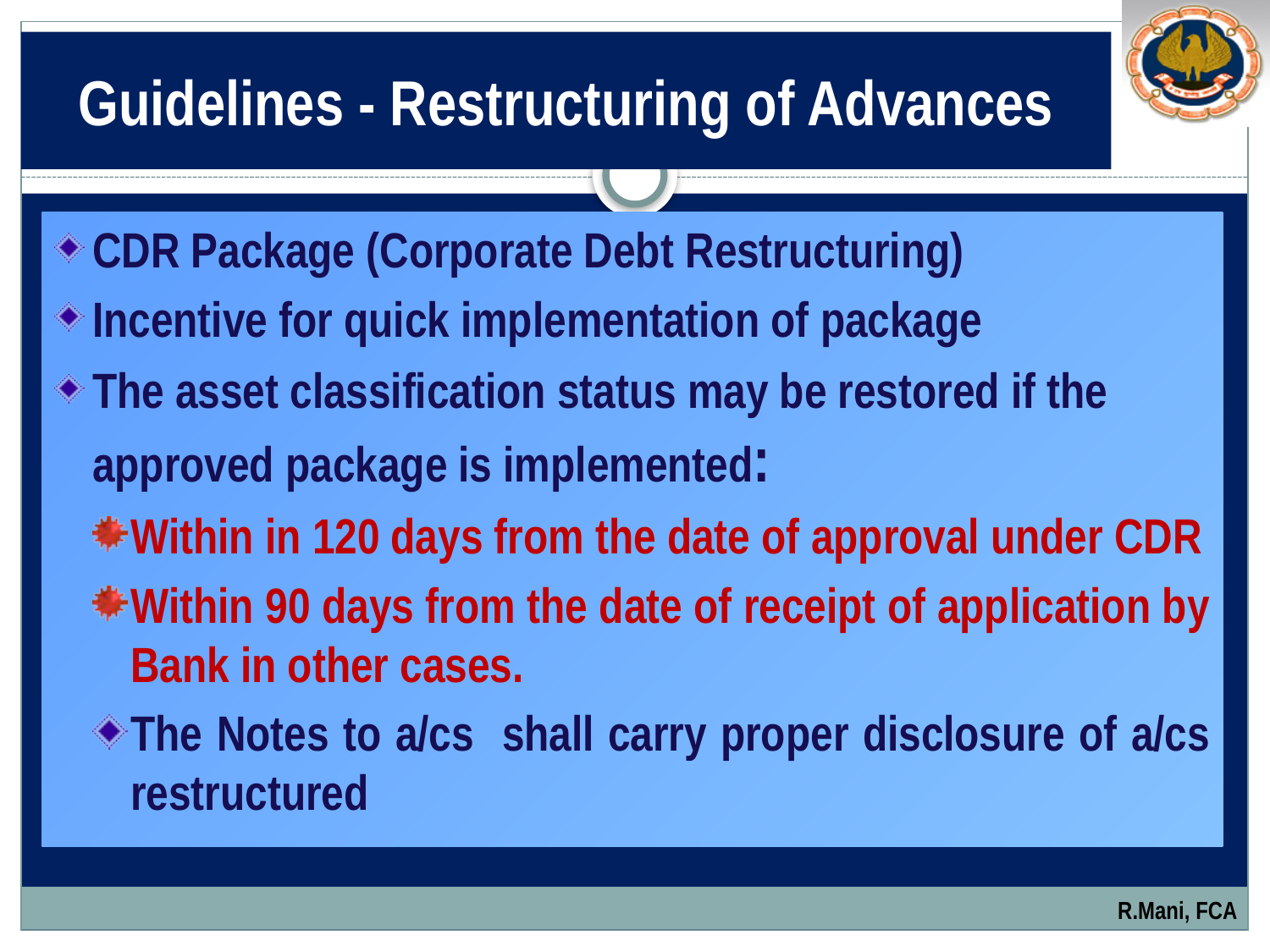

# Guidelines - Restructuring of Advances
CDR Package (Corporate Debt Restructuring)
Incentive for quick implementation of package
The asset classification status may be restored if the approved package is implemented:
Within in 120 days from the date of approval under CDR
Within 90 days from the date of receipt of application by Bank in other cases.
The Notes to a/cs  shall carry proper disclosure of a/cs restructured